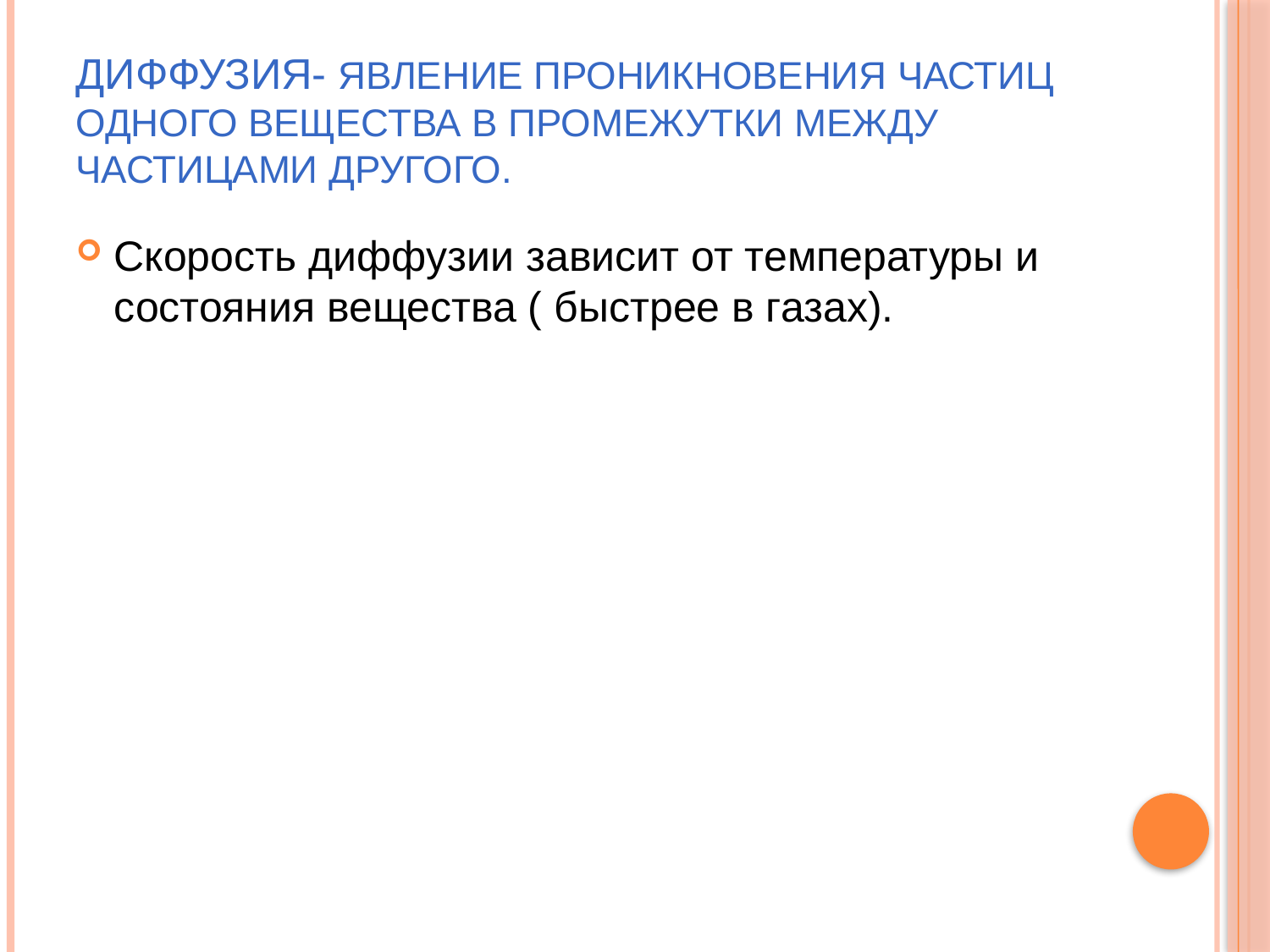

# Диффузия- явление проникновения частиц одного вещества в промежутки между частицами другого.
Скорость диффузии зависит от температуры и состояния вещества ( быстрее в газах).